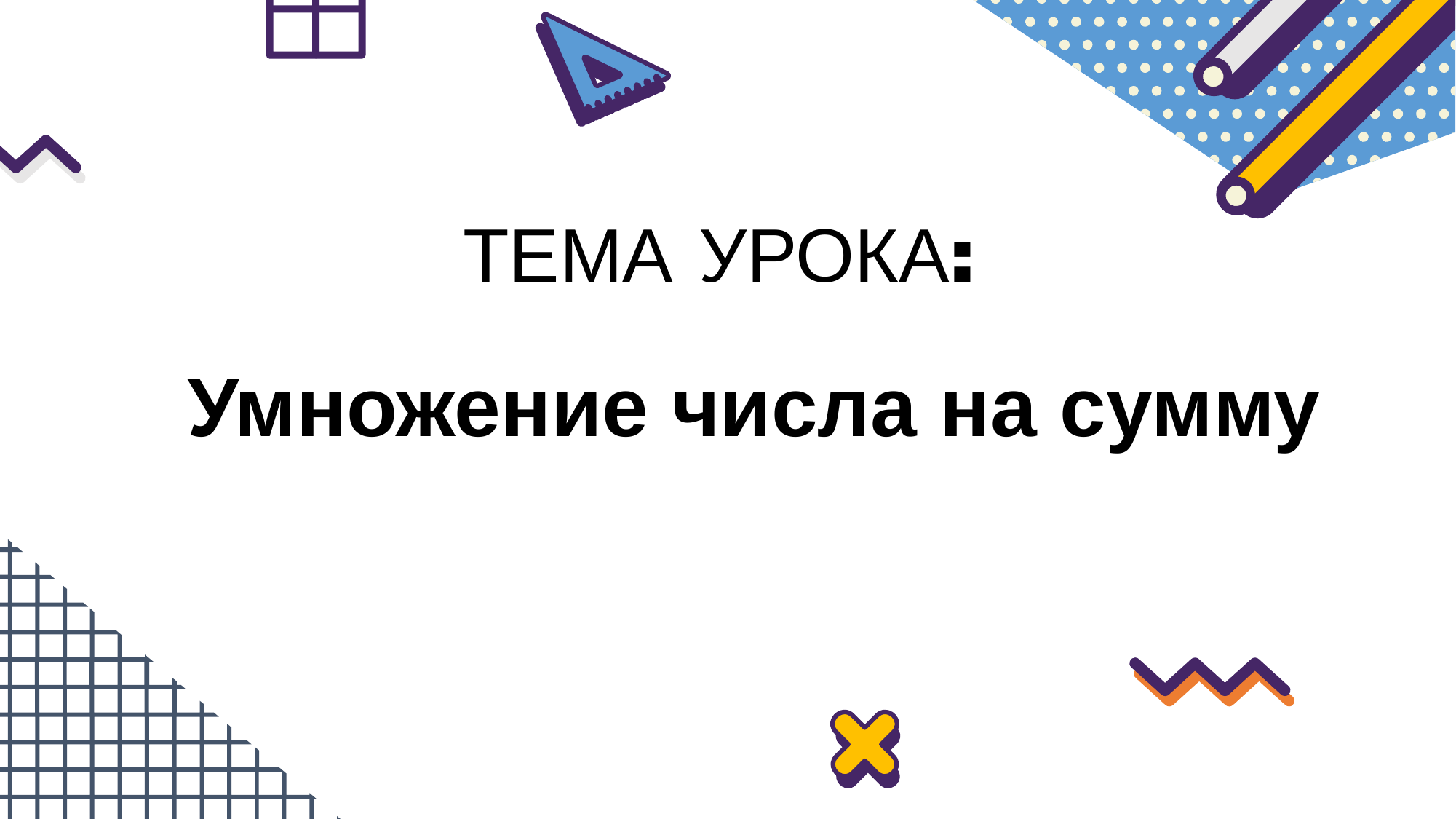

# ТЕМА УРОКА:
Умножение числа на сумму